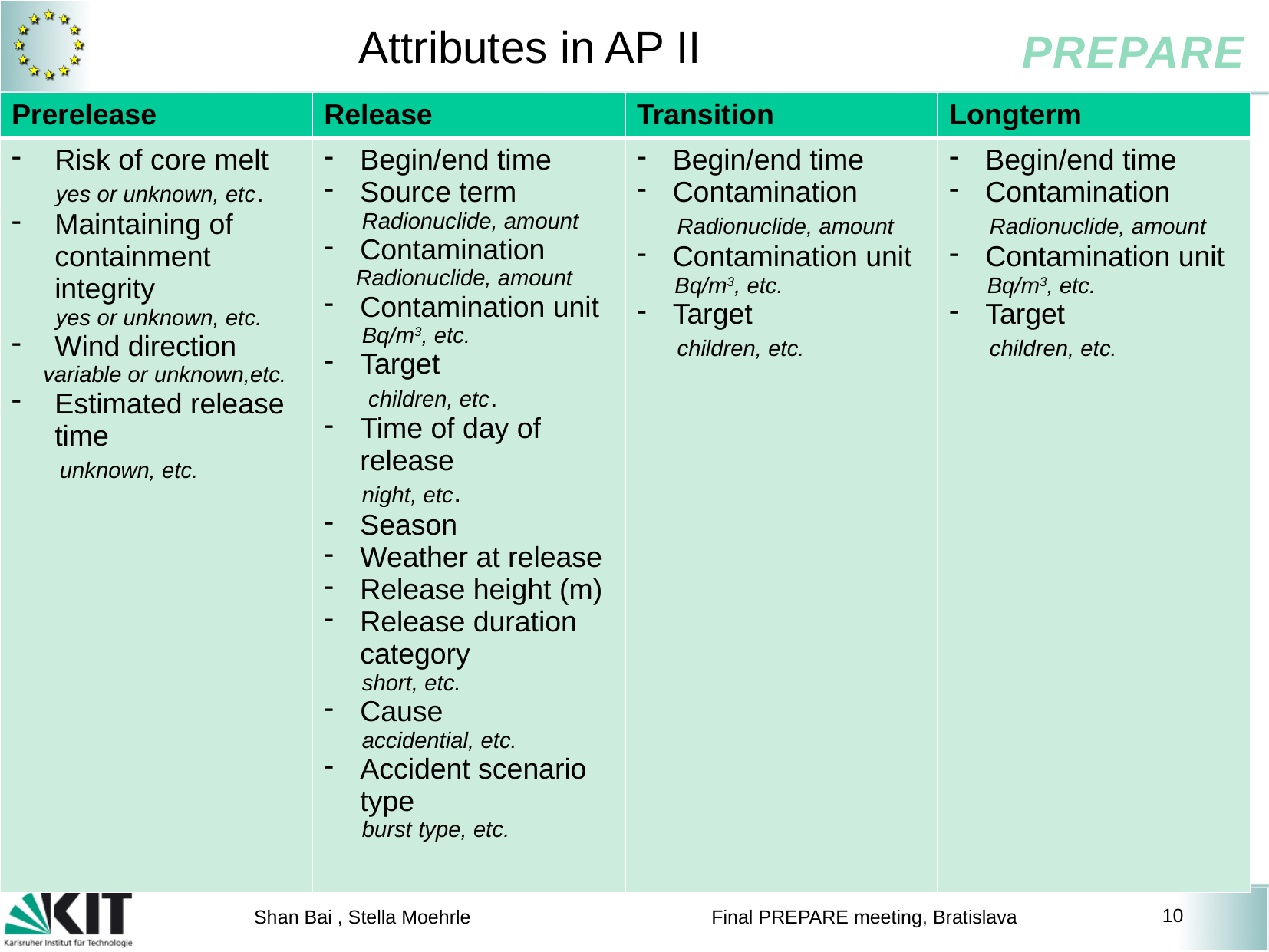

# Attributes in AP II
| Prerelease | Release | Transition | Longterm |
| --- | --- | --- | --- |
| Risk of core melt yes or unknown, etc. Maintaining of containment integrity yes or unknown, etc. Wind direction variable or unknown,etc. Estimated release time unknown, etc. | Begin/end time Source term Radionuclide, amount Contamination Radionuclide, amount Contamination unit Bq/m3, etc. Target children, etc. Time of day of release night, etc. Season Weather at release Release height (m) Release duration category short, etc. Cause accidential, etc. Accident scenario type burst type, etc. | Begin/end time Contamination Radionuclide, amount Contamination unit Bq/m3, etc. Target children, etc. | Begin/end time Contamination Radionuclide, amount Contamination unit Bq/m3, etc. Target children, etc. |